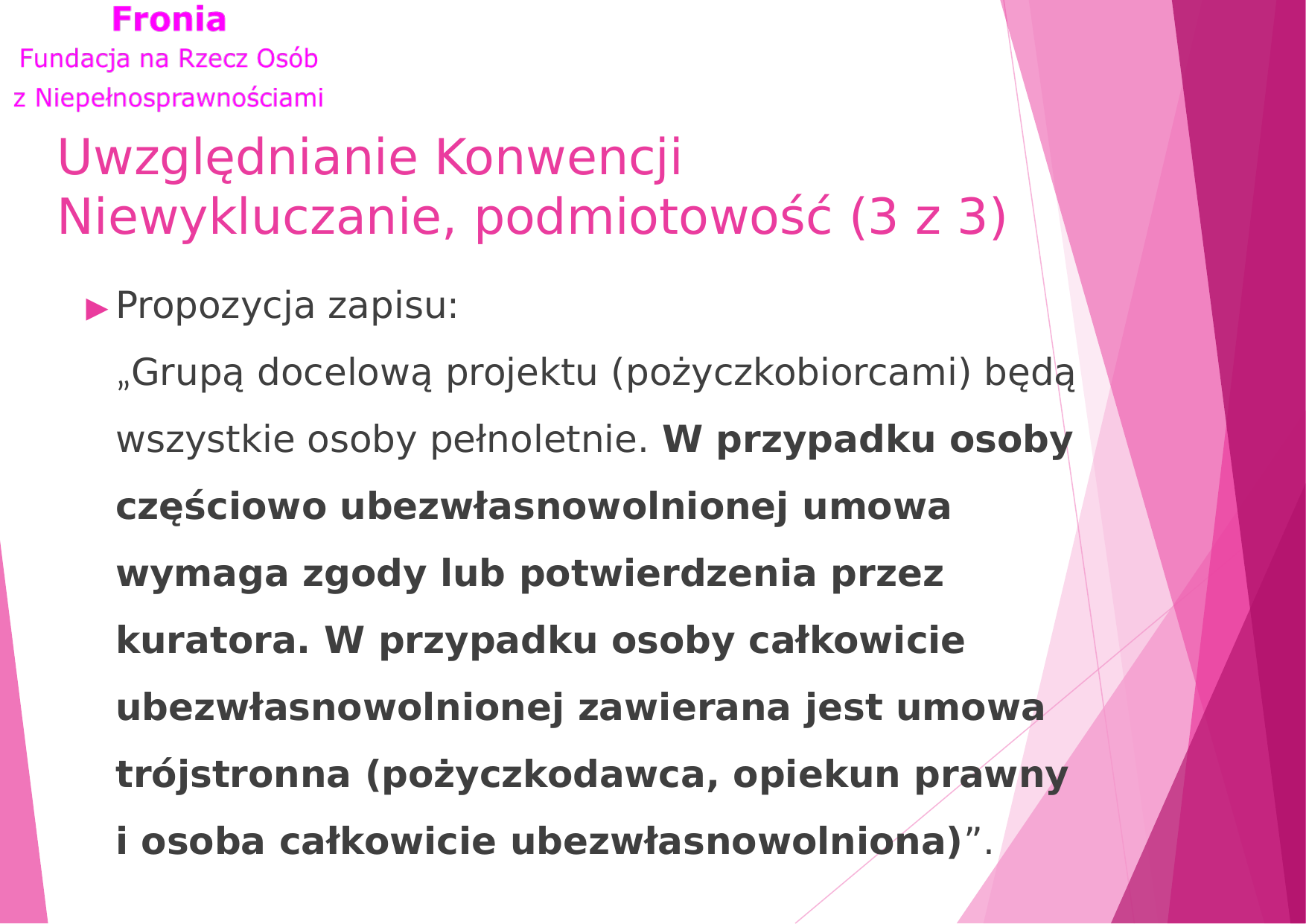

# Uwzględnianie Konwencji Niewykluczanie, podmiotowość (3 z 3)
Propozycja zapisu:
„Grupą docelową projektu (pożyczkobiorcami) będą wszystkie osoby pełnoletnie. W przypadku osoby częściowo ubezwłasnowolnionej umowa wymaga zgody lub potwierdzenia przez kuratora. W przypadku osoby całkowicie ubezwłasnowolnionej zawierana jest umowa trójstronna (pożyczkodawca, opiekun prawny i osoba całkowicie ubezwłasnowolniona)”.